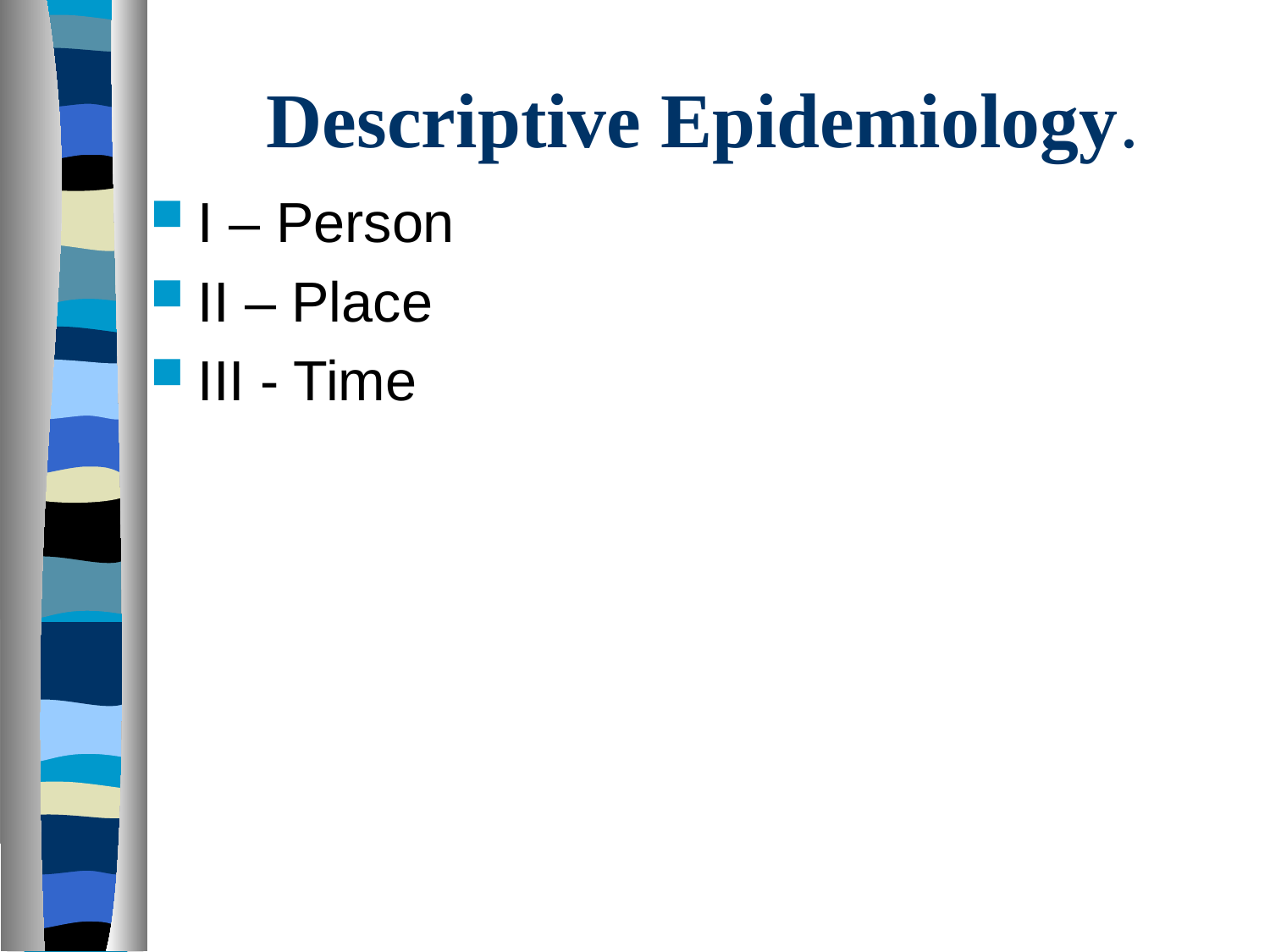

# Descriptive Epidemiology.
I – Person
II – Place
III - Time